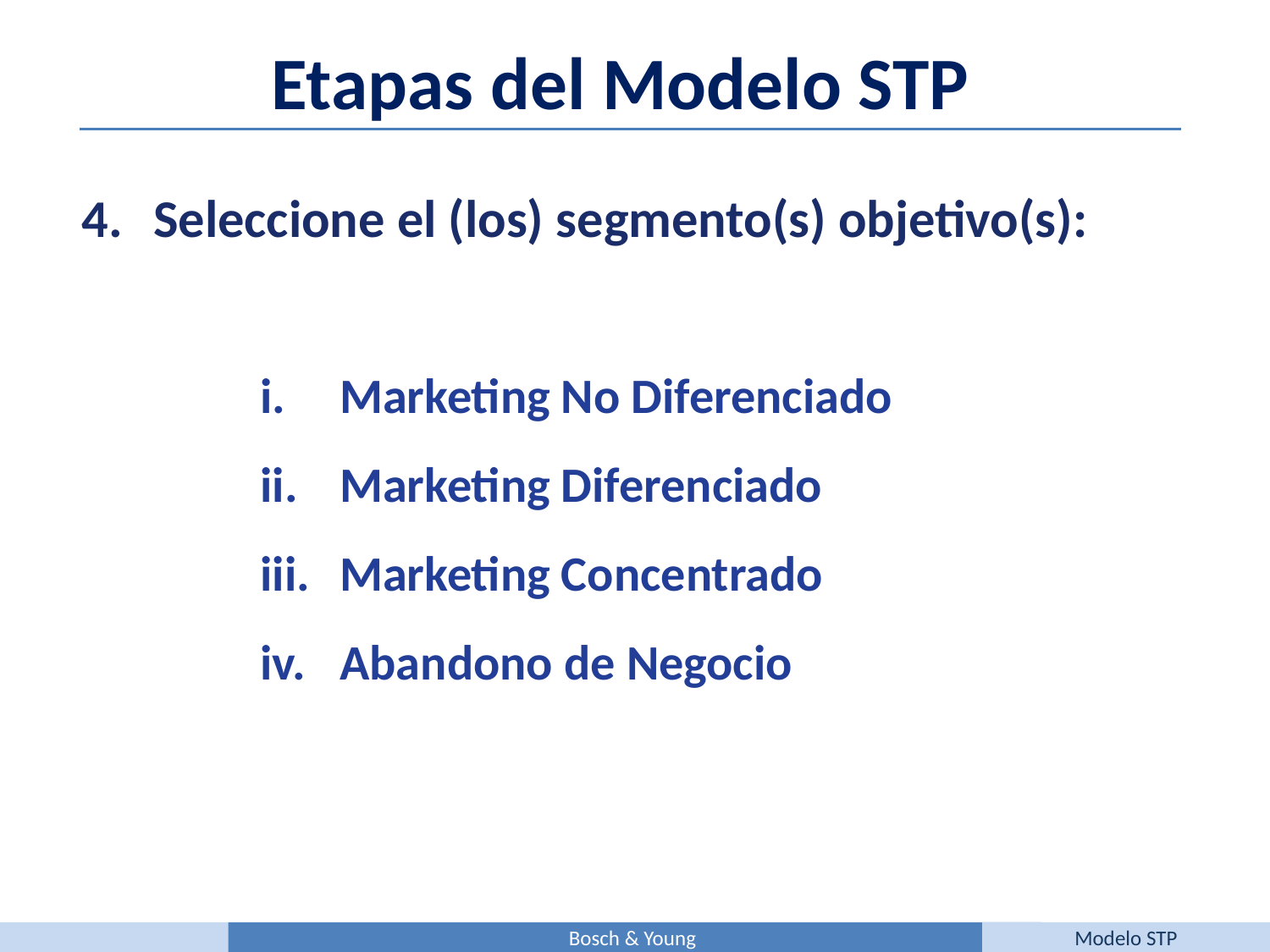

Etapas del Modelo STP
Seleccione el (los) segmento(s) objetivo(s):
Marketing No Diferenciado
Marketing Diferenciado
Marketing Concentrado
Abandono de Negocio

Bosch & Young
Modelo STP